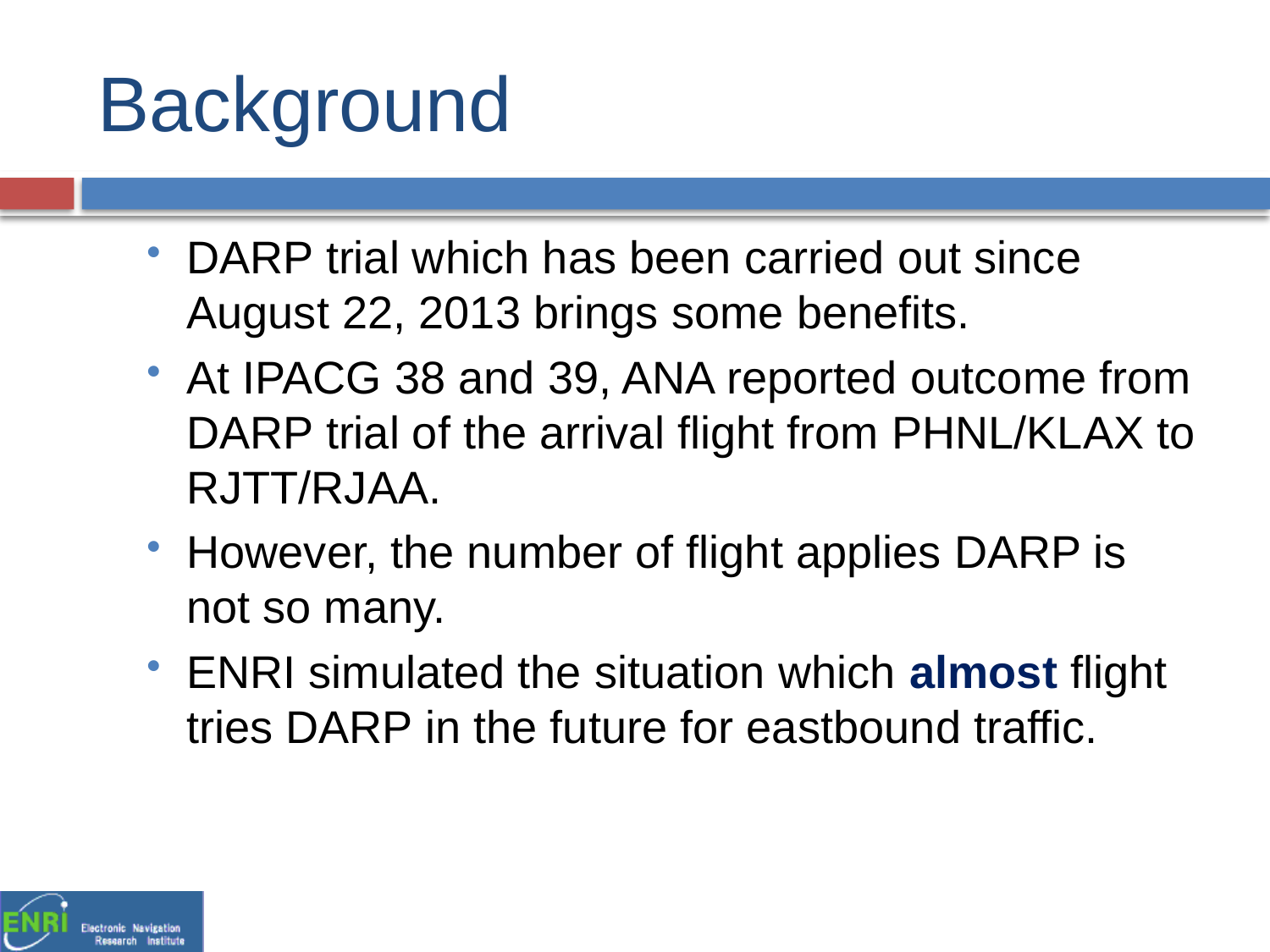

# Background
DARP trial which has been carried out since August 22, 2013 brings some benefits.
At IPACG 38 and 39, ANA reported outcome from DARP trial of the arrival flight from PHNL/KLAX to RJTT/RJAA.
However, the number of flight applies DARP is not so many.
ENRI simulated the situation which almost flight tries DARP in the future for eastbound traffic.